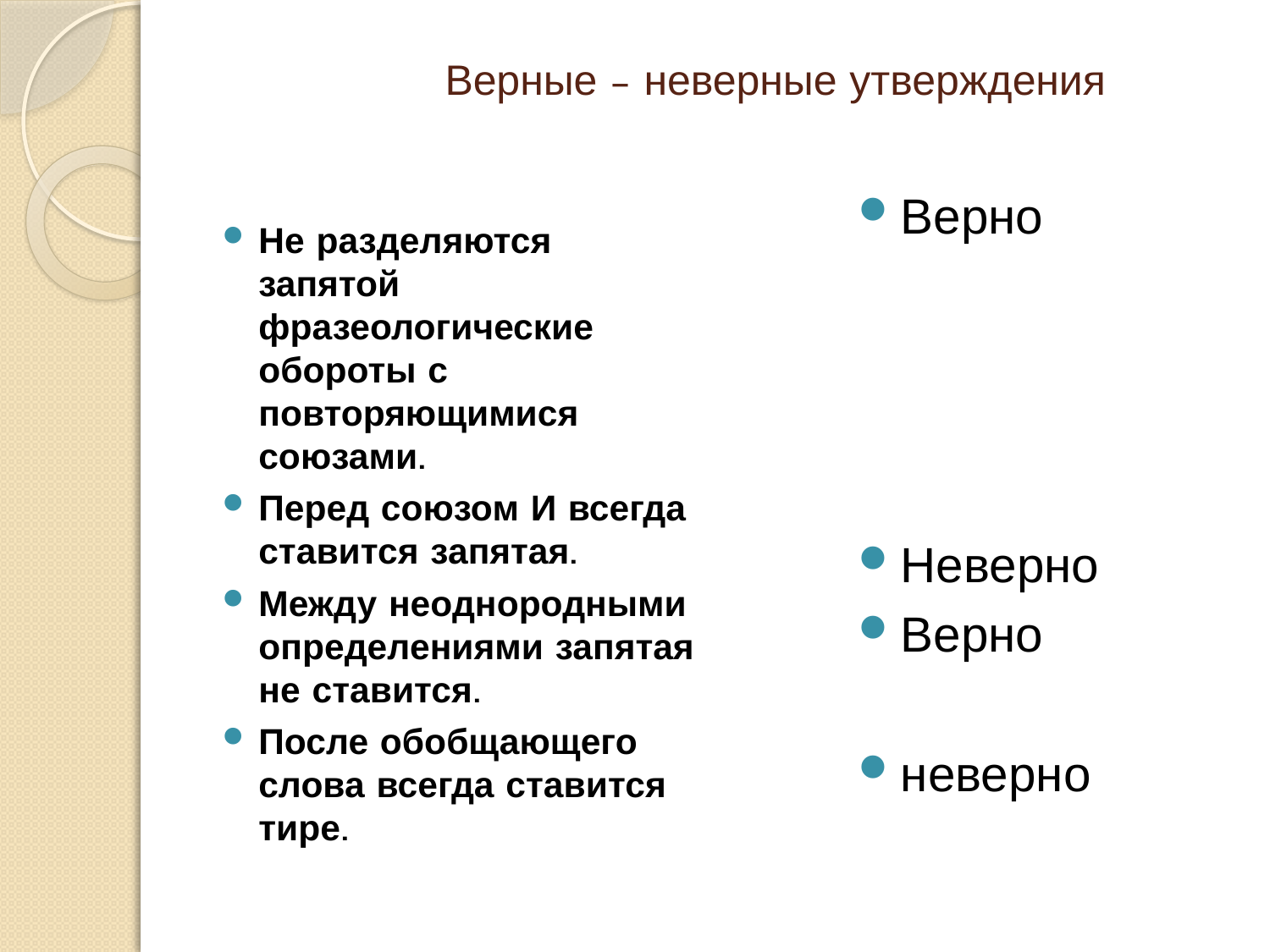

# Верные – неверные утверждения
Верно

Неверно
Верно

неверно

Не разделяются запятой фразеологические обороты с повторяющимися союзами.
Перед союзом И всегда ставится запятая.
Между неоднородными определениями запятая не ставится.
После обобщающего слова всегда ставится тире.